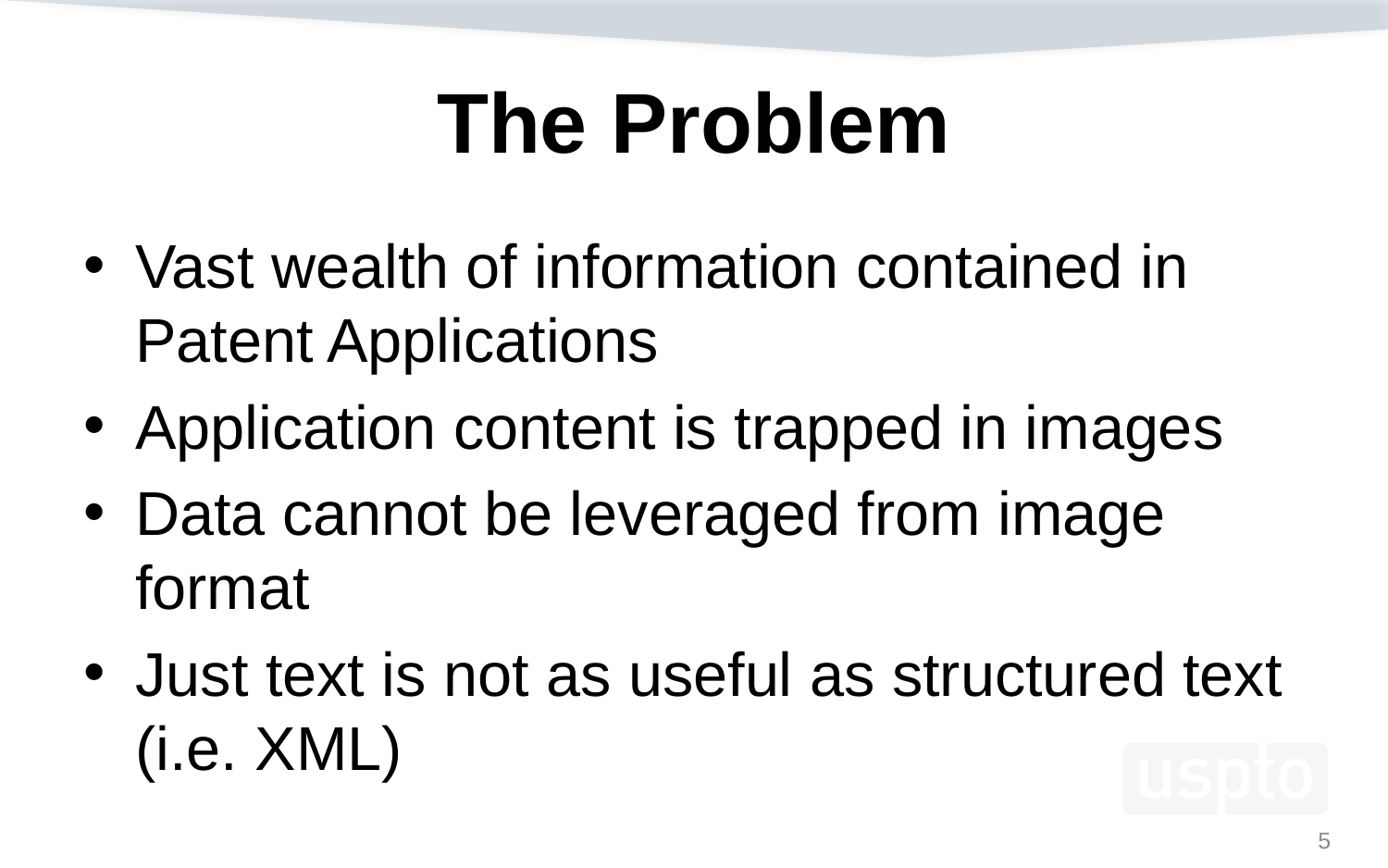

# The Problem
Vast wealth of information contained in Patent Applications
Application content is trapped in images
Data cannot be leveraged from image format
Just text is not as useful as structured text (i.e. XML)
5